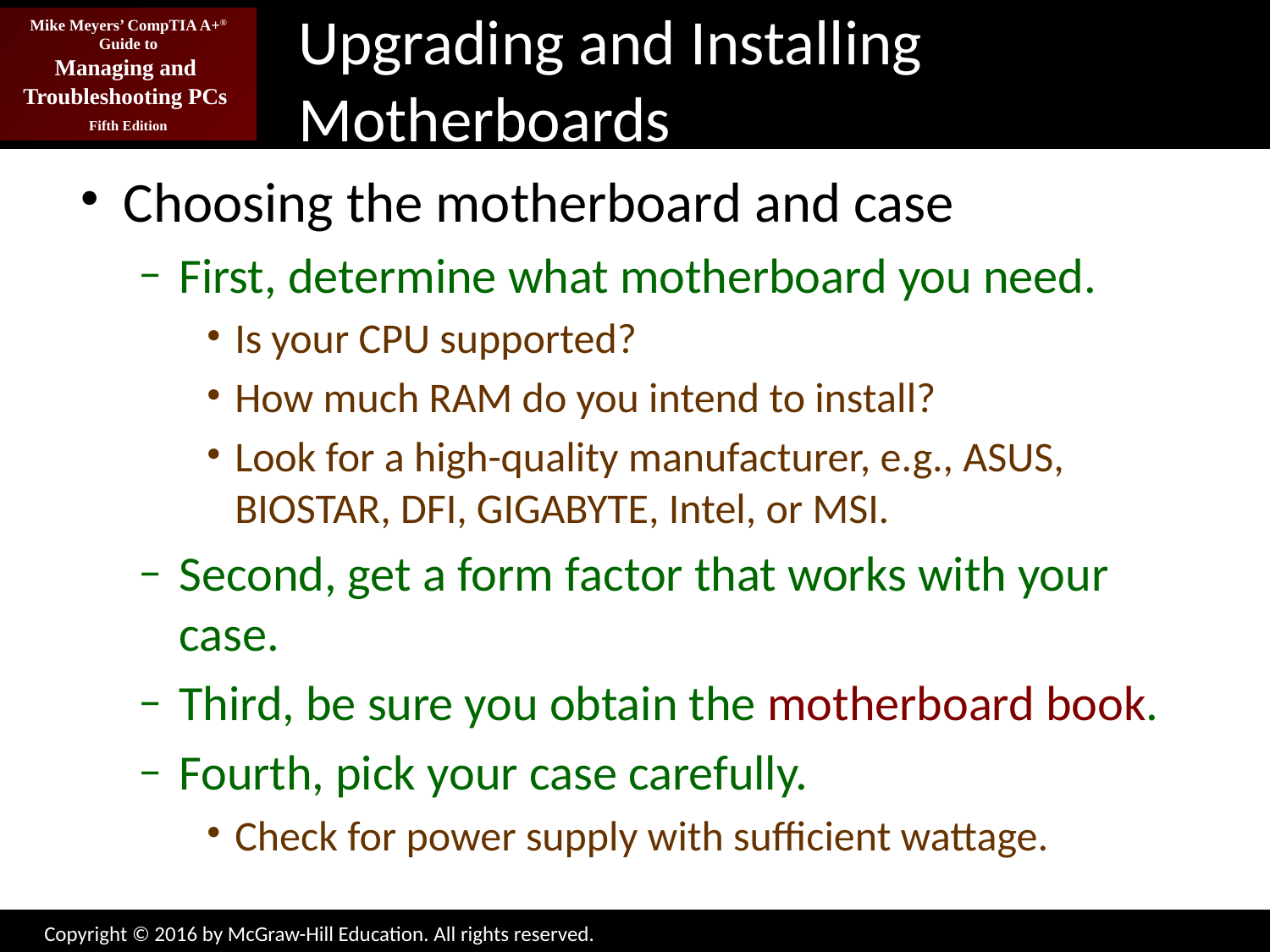

# Upgrading and Installing Motherboards
Choosing the motherboard and case
First, determine what motherboard you need.
Is your CPU supported?
How much RAM do you intend to install?
Look for a high-quality manufacturer, e.g., ASUS, BIOSTAR, DFI, GIGABYTE, Intel, or MSI.
Second, get a form factor that works with your case.
Third, be sure you obtain the motherboard book.
Fourth, pick your case carefully.
Check for power supply with sufficient wattage.